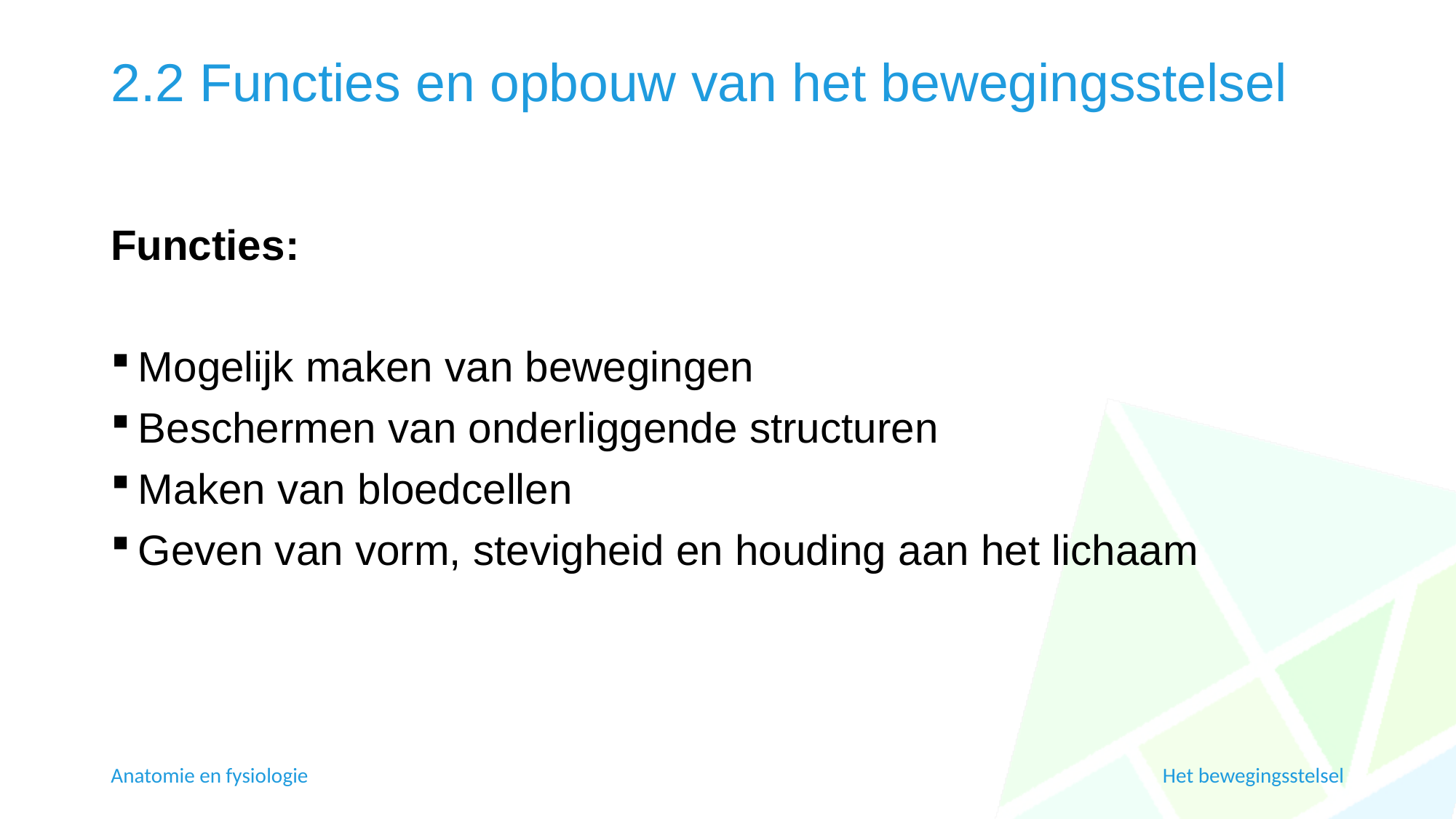

# 2.2 Functies en opbouw van het bewegingsstelsel
Functies:

Mogelijk maken van bewegingen
Beschermen van onderliggende structuren
Maken van bloedcellen
Geven van vorm, stevigheid en houding aan het lichaam
Anatomie en fysiologie
Het bewegingsstelsel